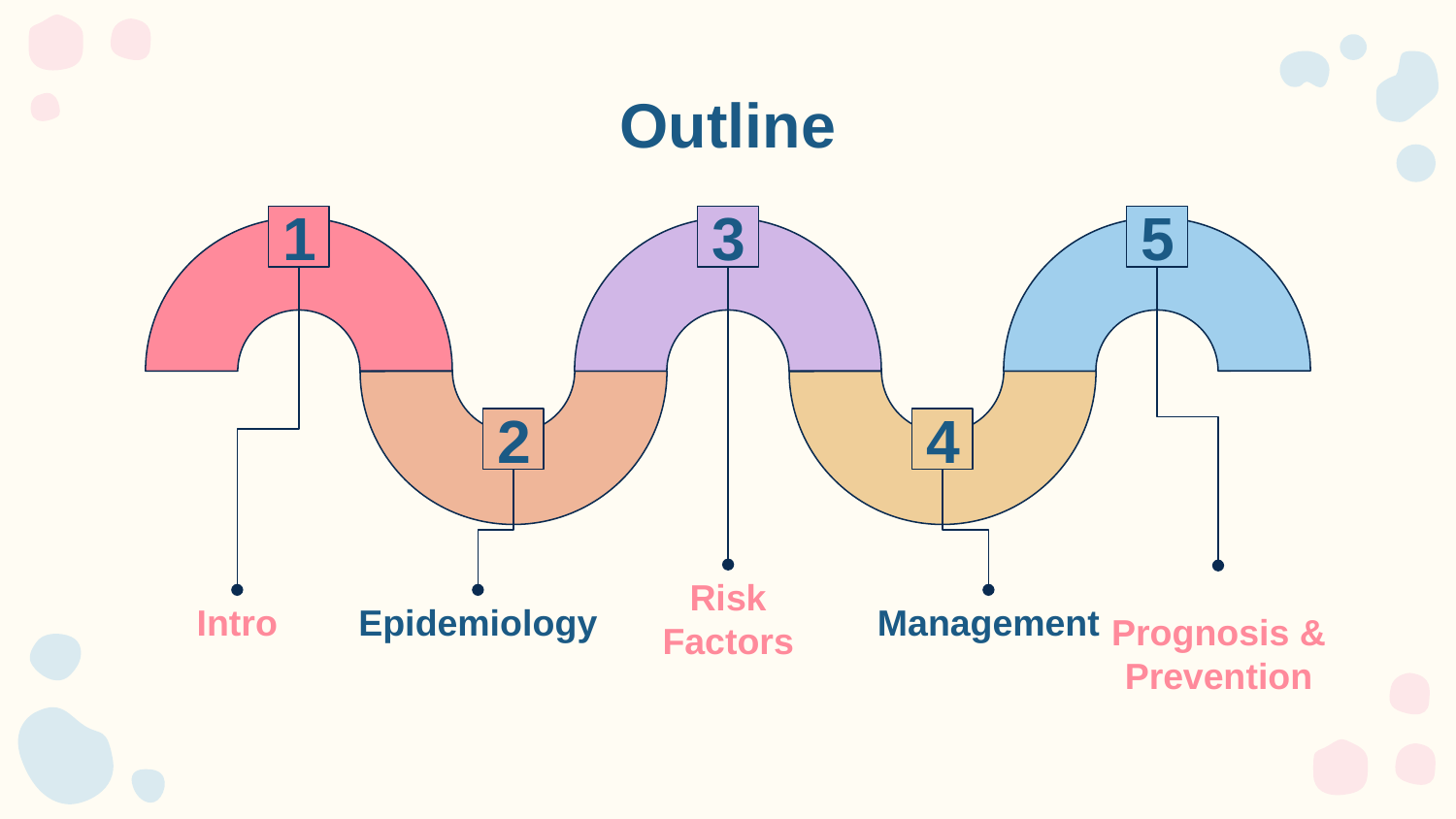

# Outline
1
3
5

2
4
Intro

Epidemiology

Management

Risk Factors
Prognosis & Prevention